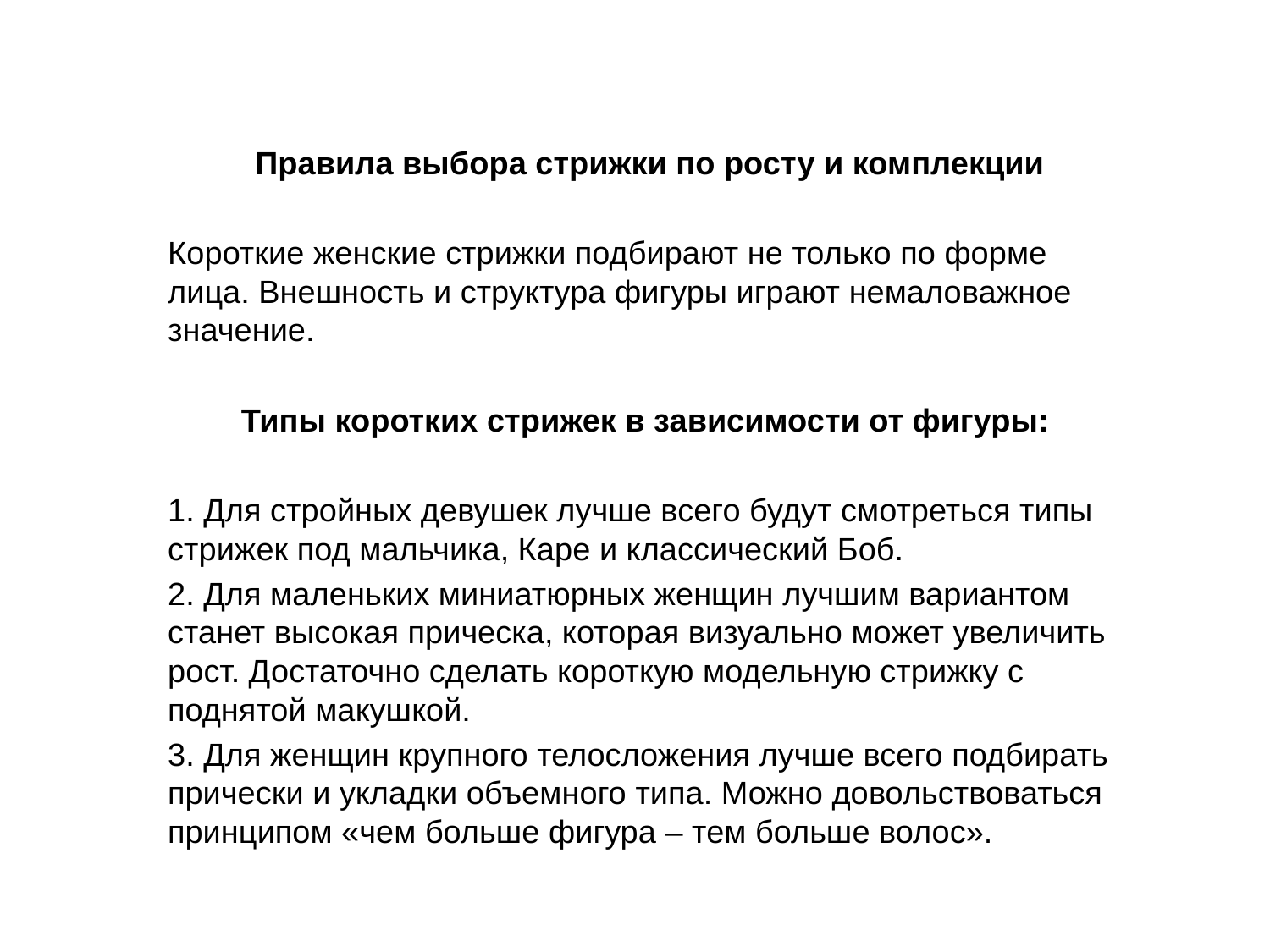

Правила выбора стрижки по росту и комплекции

Короткие женские стрижки подбирают не только по форме лица. Внешность и структура фигуры играют немаловажное значение.

Типы коротких стрижек в зависимости от фигуры:

1. Для стройных девушек лучше всего будут смотреться типы стрижек под мальчика, Каре и классический Боб.
2. Для маленьких миниатюрных женщин лучшим вариантом станет высокая прическа, которая визуально может увеличить рост. Достаточно сделать короткую модельную стрижку с поднятой макушкой.
3. Для женщин крупного телосложения лучше всего подбирать прически и укладки объемного типа. Можно довольствоваться принципом «чем больше фигура – тем больше волос».